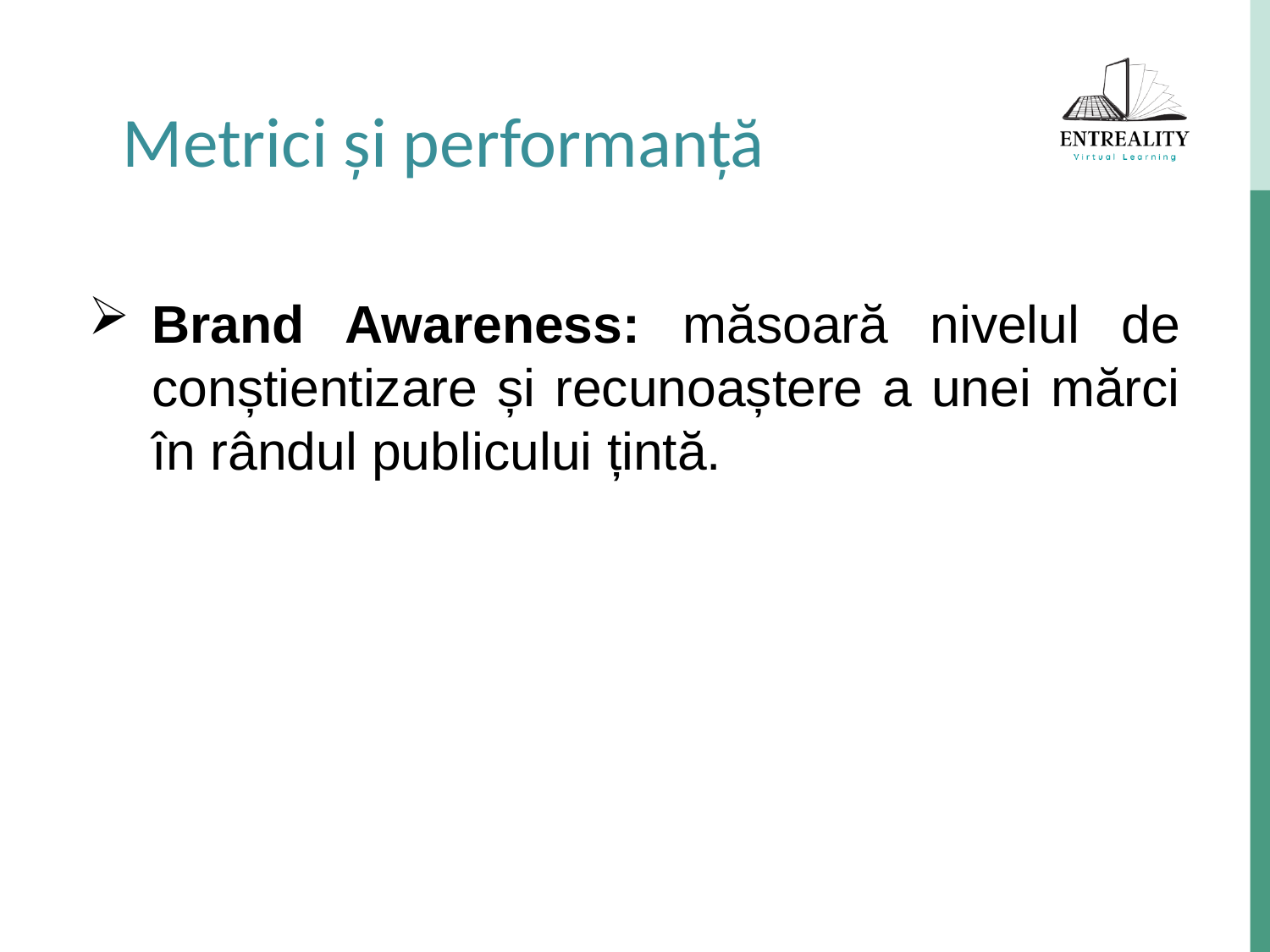

Metrici și performanță
Brand Awareness: măsoară nivelul de conștientizare și recunoaștere a unei mărci în rândul publicului țintă.